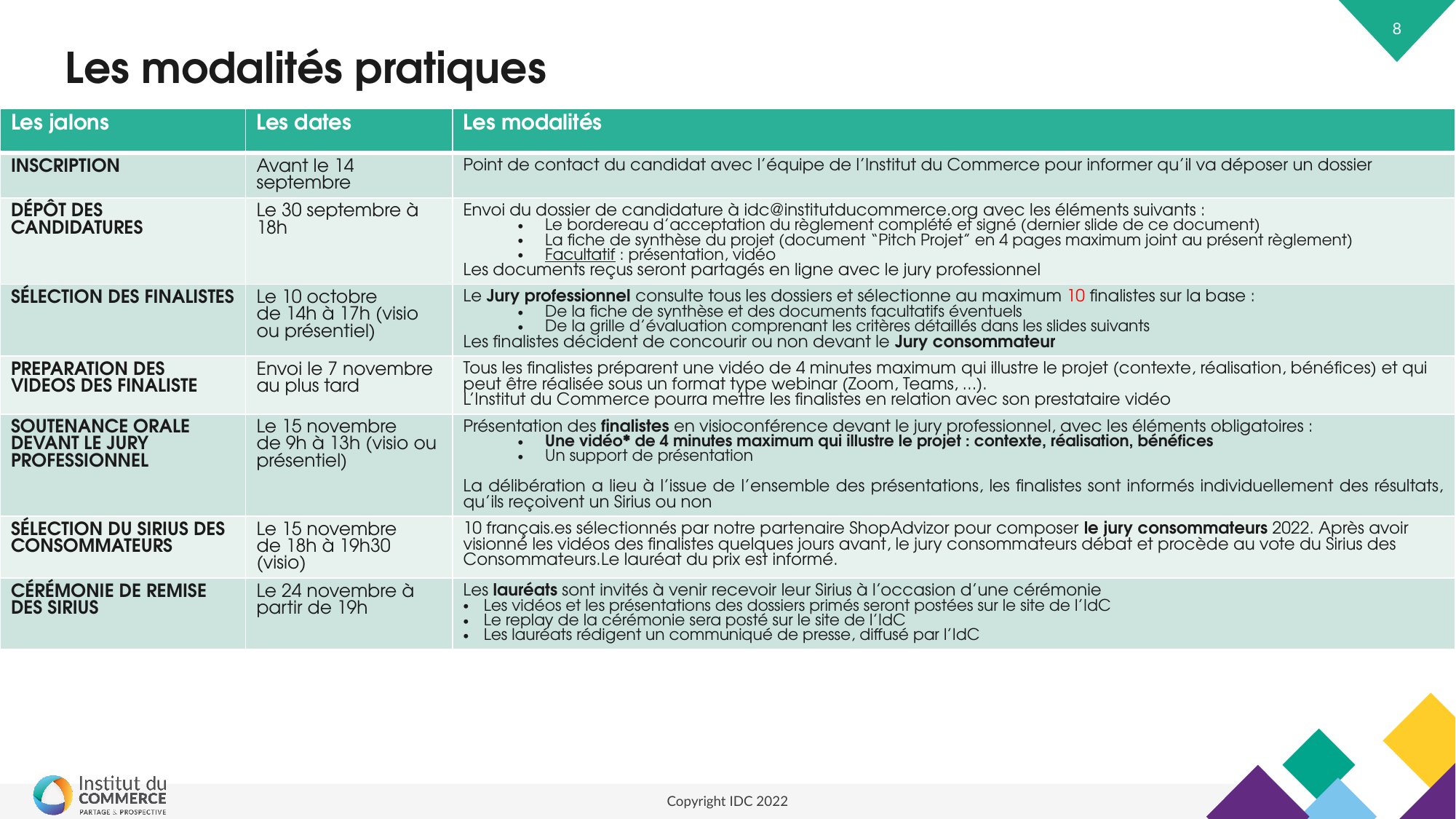

# Les modalités pratiques
| Les jalons | Les dates | Les modalités |
| --- | --- | --- |
| INSCRIPTION | Avant le 14 septembre | Point de contact du candidat avec l’équipe de l’Institut du Commerce pour informer qu’il va déposer un dossier |
| DÉPÔT DES CANDIDATURES | Le 30 septembre à 18h | Envoi du dossier de candidature à idc@institutducommerce.org avec les éléments suivants : Le bordereau d’acceptation du règlement complété et signé (dernier slide de ce document) La fiche de synthèse du projet (document “Pitch Projet” en 4 pages maximum joint au présent règlement) Facultatif : présentation, vidéo Les documents reçus seront partagés en ligne avec le jury professionnel |
| SÉLECTION DES FINALISTES | Le 10 octobre de 14h à 17h (visio ou présentiel) | Le Jury professionnel consulte tous les dossiers et sélectionne au maximum 10 finalistes sur la base : De la fiche de synthèse et des documents facultatifs éventuels De la grille d’évaluation comprenant les critères détaillés dans les slides suivants Les finalistes décident de concourir ou non devant le Jury consommateur |
| PREPARATION DES VIDEOS DES FINALISTE | Envoi le 7 novembre au plus tard | Tous les finalistes préparent une vidéo de 4 minutes maximum qui illustre le projet (contexte, réalisation, bénéfices) et qui peut être réalisée sous un format type webinar (Zoom, Teams, …). L’Institut du Commerce pourra mettre les finalistes en relation avec son prestataire vidéo |
| SOUTENANCE ORALE DEVANT LE JURY PROFESSIONNEL | Le 15 novembre de 9h à 13h (visio ou présentiel) | Présentation des finalistes en visioconférence devant le jury professionnel, avec les éléments obligatoires : Une vidéo\* de 4 minutes maximum qui illustre le projet : contexte, réalisation, bénéfices Un support de présentation La délibération a lieu à l’issue de l’ensemble des présentations, les finalistes sont informés individuellement des résultats, qu’ils reçoivent un Sirius ou non |
| SÉLECTION DU SIRIUS DES CONSOMMATEURS | Le 15 novembre de 18h à 19h30 (visio) | 10 français.es sélectionnés par notre partenaire ShopAdvizor pour composer le jury consommateurs 2022. Après avoir visionné les vidéos des finalistes quelques jours avant, le jury consommateurs débat et procède au vote du Sirius des Consommateurs.Le lauréat du prix est informé. |
| CÉRÉMONIE DE REMISE DES SIRIUS | Le 24 novembre à partir de 19h | Les lauréats sont invités à venir recevoir leur Sirius à l’occasion d’une cérémonie Les vidéos et les présentations des dossiers primés seront postées sur le site de l’IdC Le replay de la cérémonie sera posté sur le site de l’IdC Les lauréats rédigent un communiqué de presse, diffusé par l’IdC |